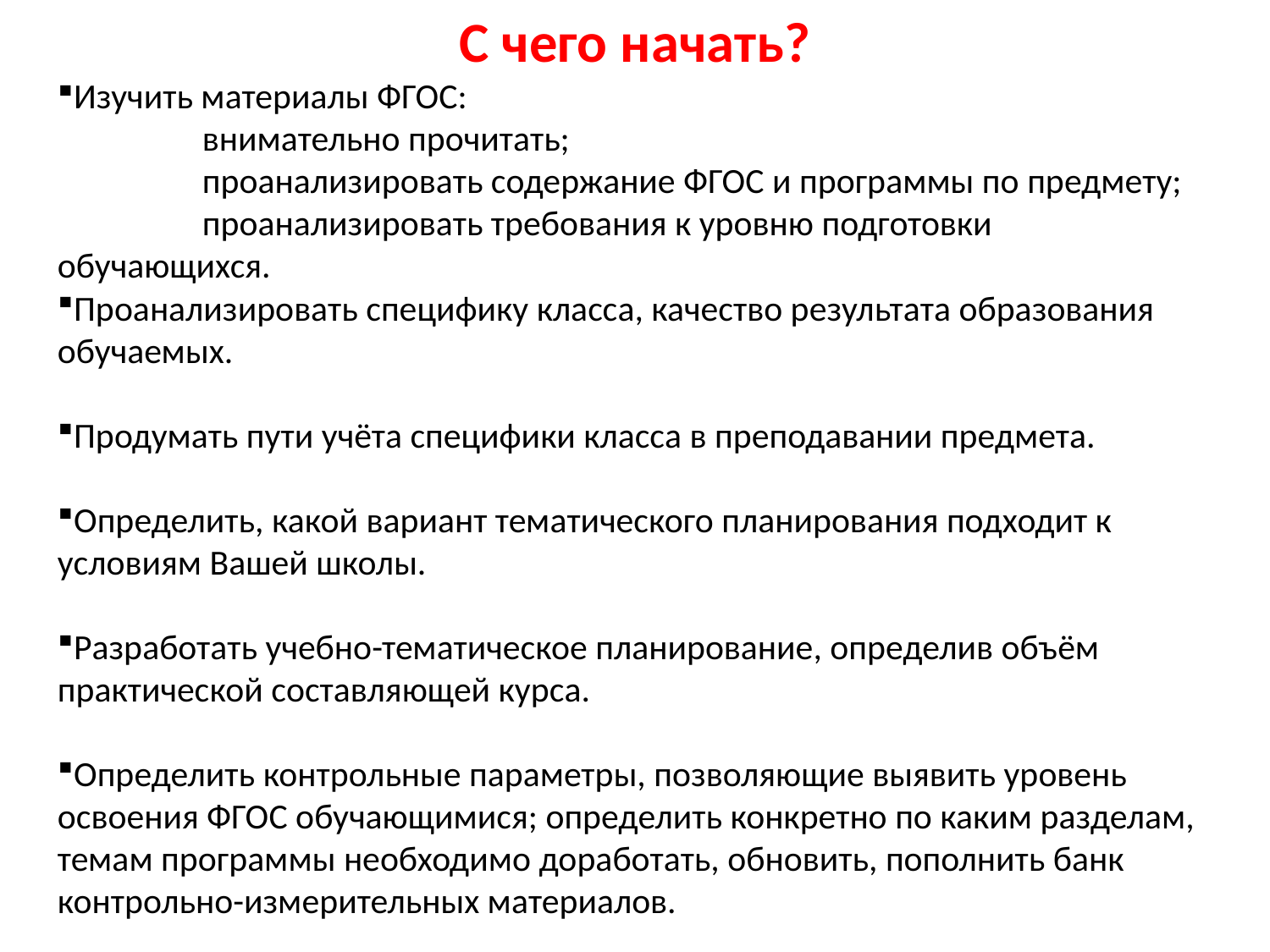

С чего начать?
Изучить материалы ФГОС:
                  внимательно прочитать;
                  проанализировать содержание ФГОС и программы по предмету;
                  проанализировать требования к уровню подготовки обучающихся.
Проанализировать специфику класса, качество результата образования обучаемых.

Продумать пути учёта специфики класса в преподавании предмета.

Определить, какой вариант тематического планирования подходит к условиям Вашей школы.

Разработать учебно-тематическое планирование, определив объём практической составляющей курса.

Определить контрольные параметры, позволяющие выявить уровень освоения ФГОС обучающимися; определить конкретно по каким разделам, темам программы необходимо доработать, обновить, пополнить банк контрольно-измерительных материалов.